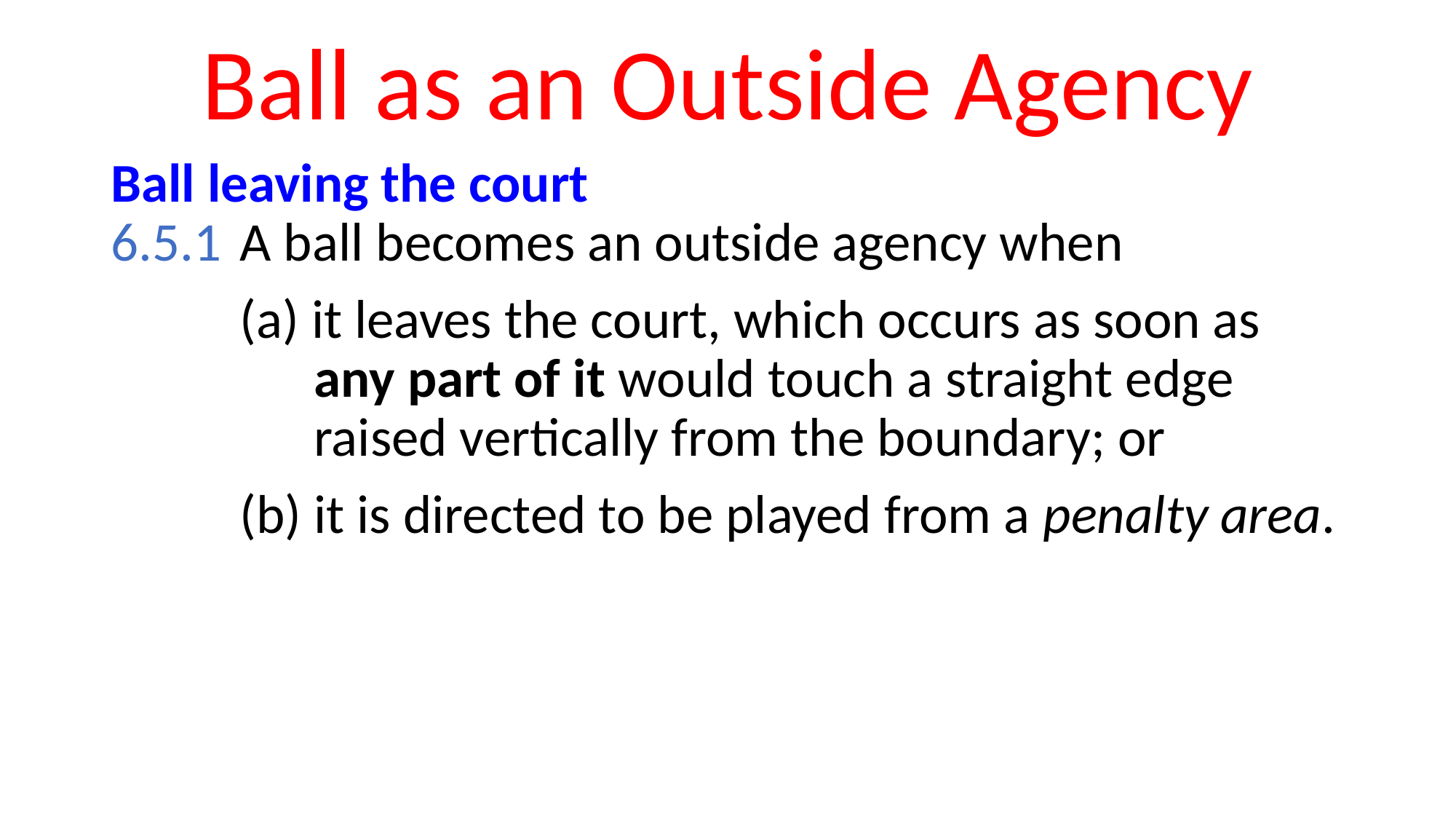

Ball as an Outside Agency
Ball leaving the court
6.5.1	A ball becomes an outside agency when
	(a) it leaves the court, which occurs as soon as
      any part of it would touch a straight edge
      raised vertically from the boundary; or
	(b) it is directed to be played from a penalty area.